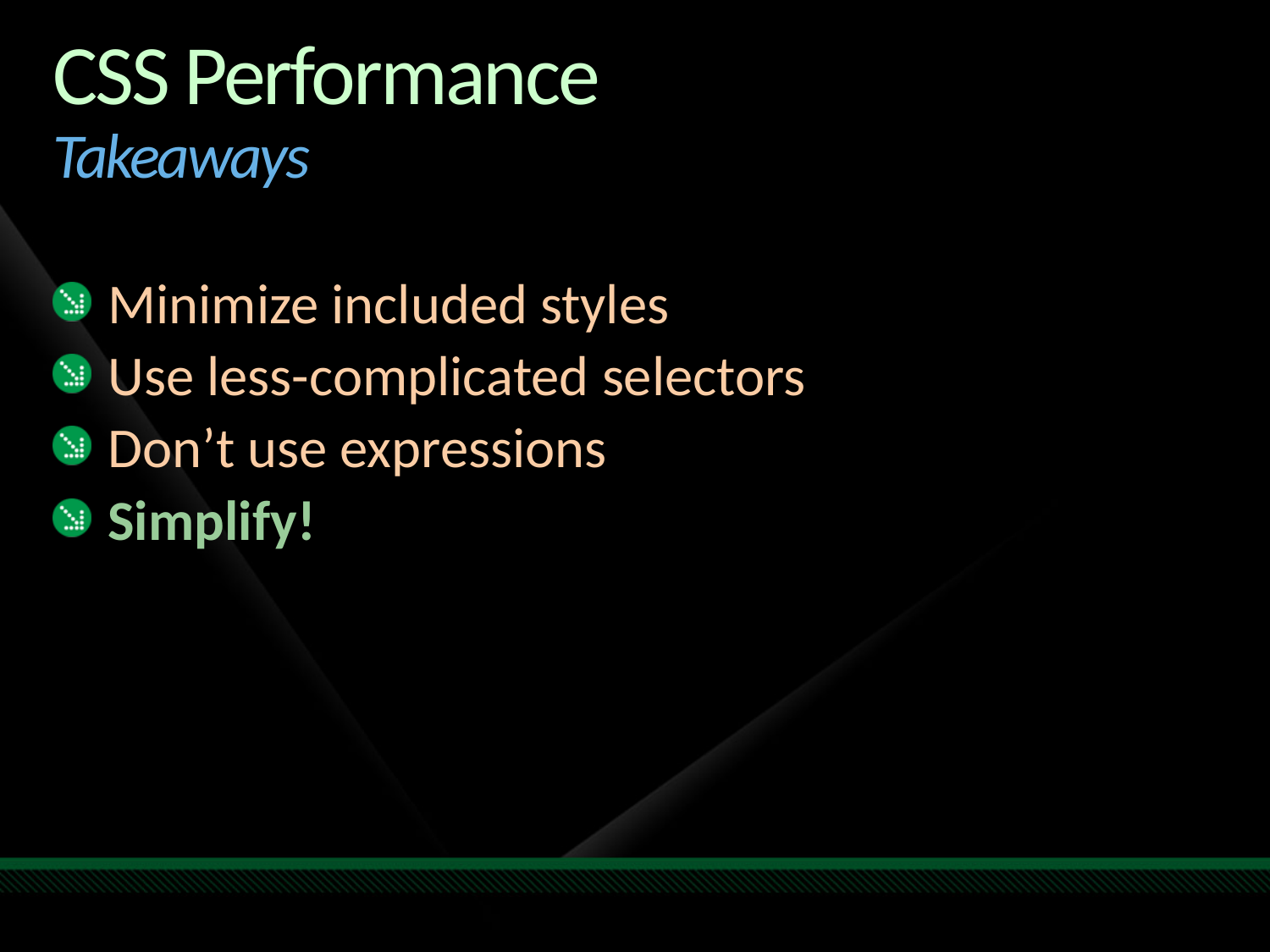

# CSS Performance Takeaways

Minimize included styles
Use less-complicated selectors
Don’t use expressions
Simplify!